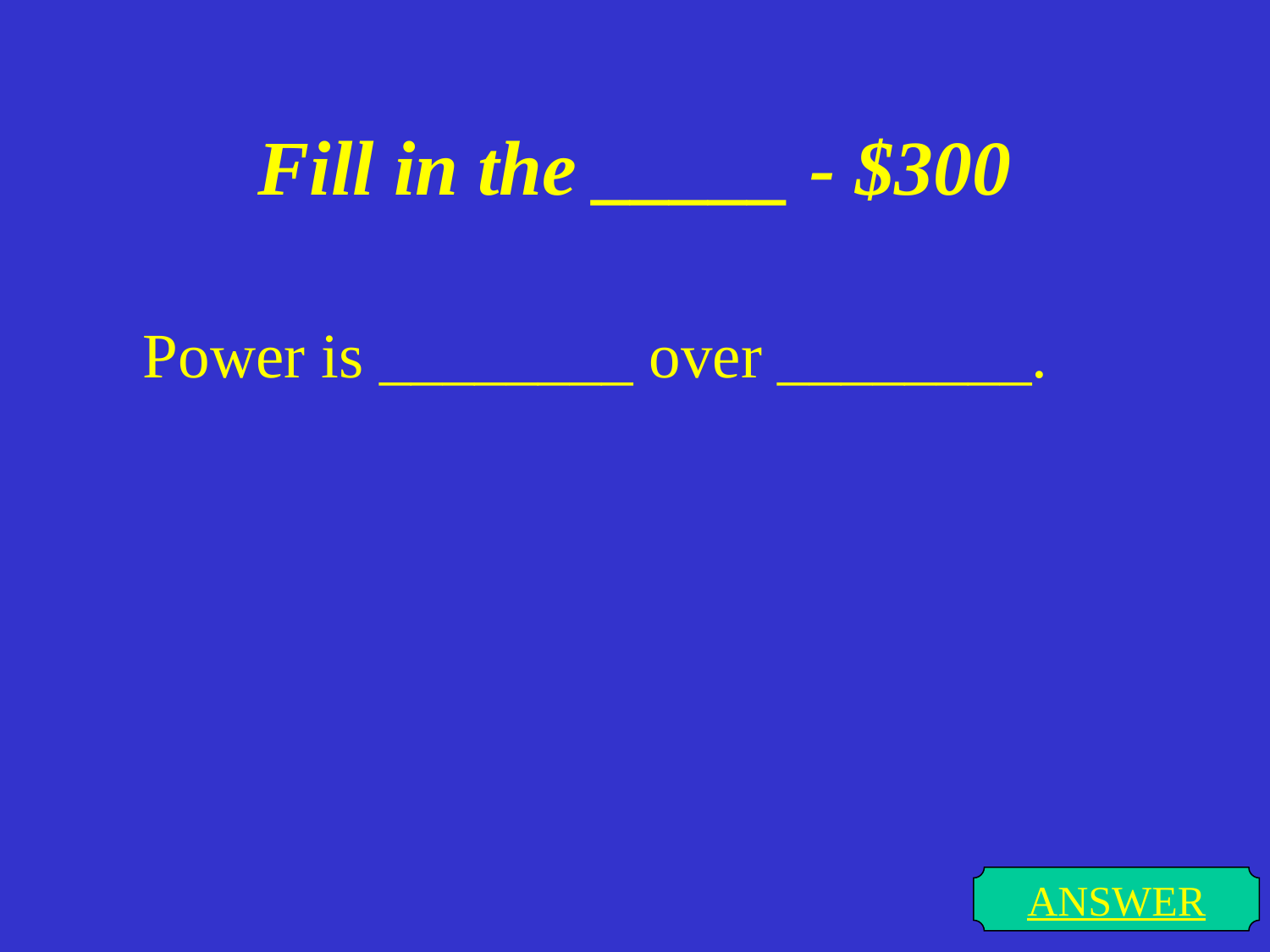

# Fill in the _____ - $300
Power is ________ over ________.

ANSWER